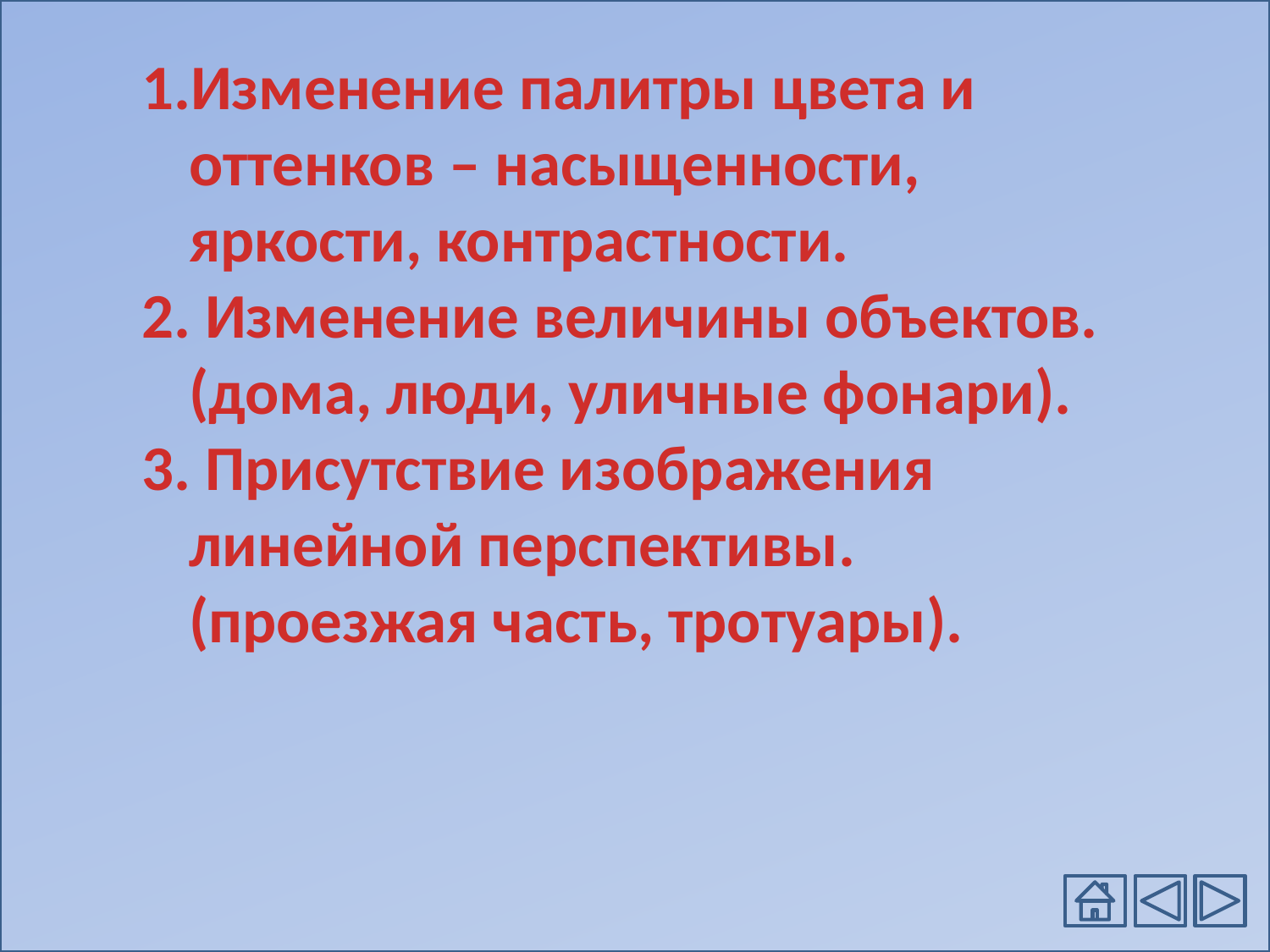

Изменение палитры цвета и оттенков – насыщенности, яркости, контрастности.
 Изменение величины объектов. (дома, люди, уличные фонари).
 Присутствие изображения линейной перспективы. (проезжая часть, тротуары).